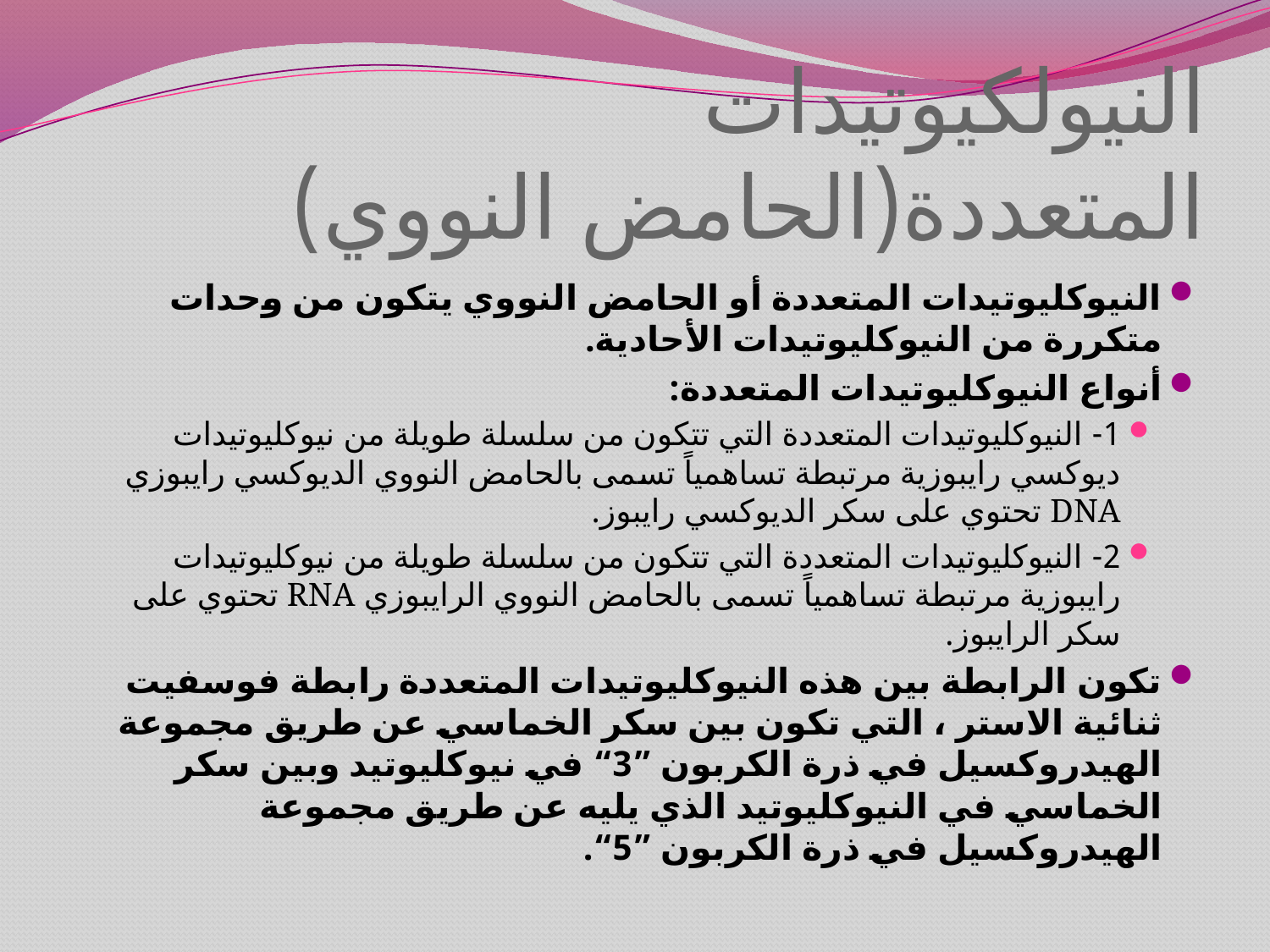

# النيولكيوتيدات المتعددة(الحامض النووي)
النيوكليوتيدات المتعددة أو الحامض النووي يتكون من وحدات متكررة من النيوكليوتيدات الأحادية.
أنواع النيوكليوتيدات المتعددة:
1- النيوكليوتيدات المتعددة التي تتكون من سلسلة طويلة من نيوكليوتيدات ديوكسي رايبوزية مرتبطة تساهمياً تسمى بالحامض النووي الديوكسي رايبوزي DNA تحتوي على سكر الديوكسي رايبوز.
2- النيوكليوتيدات المتعددة التي تتكون من سلسلة طويلة من نيوكليوتيدات رايبوزية مرتبطة تساهمياً تسمى بالحامض النووي الرايبوزي RNA تحتوي على سكر الرايبوز.
تكون الرابطة بين هذه النيوكليوتيدات المتعددة رابطة فوسفيت ثنائية الاستر ، التي تكون بين سكر الخماسي عن طريق مجموعة الهيدروكسيل في ذرة الكربون ”3“ في نيوكليوتيد وبين سكر الخماسي في النيوكليوتيد الذي يليه عن طريق مجموعة الهيدروكسيل في ذرة الكربون ”5“.